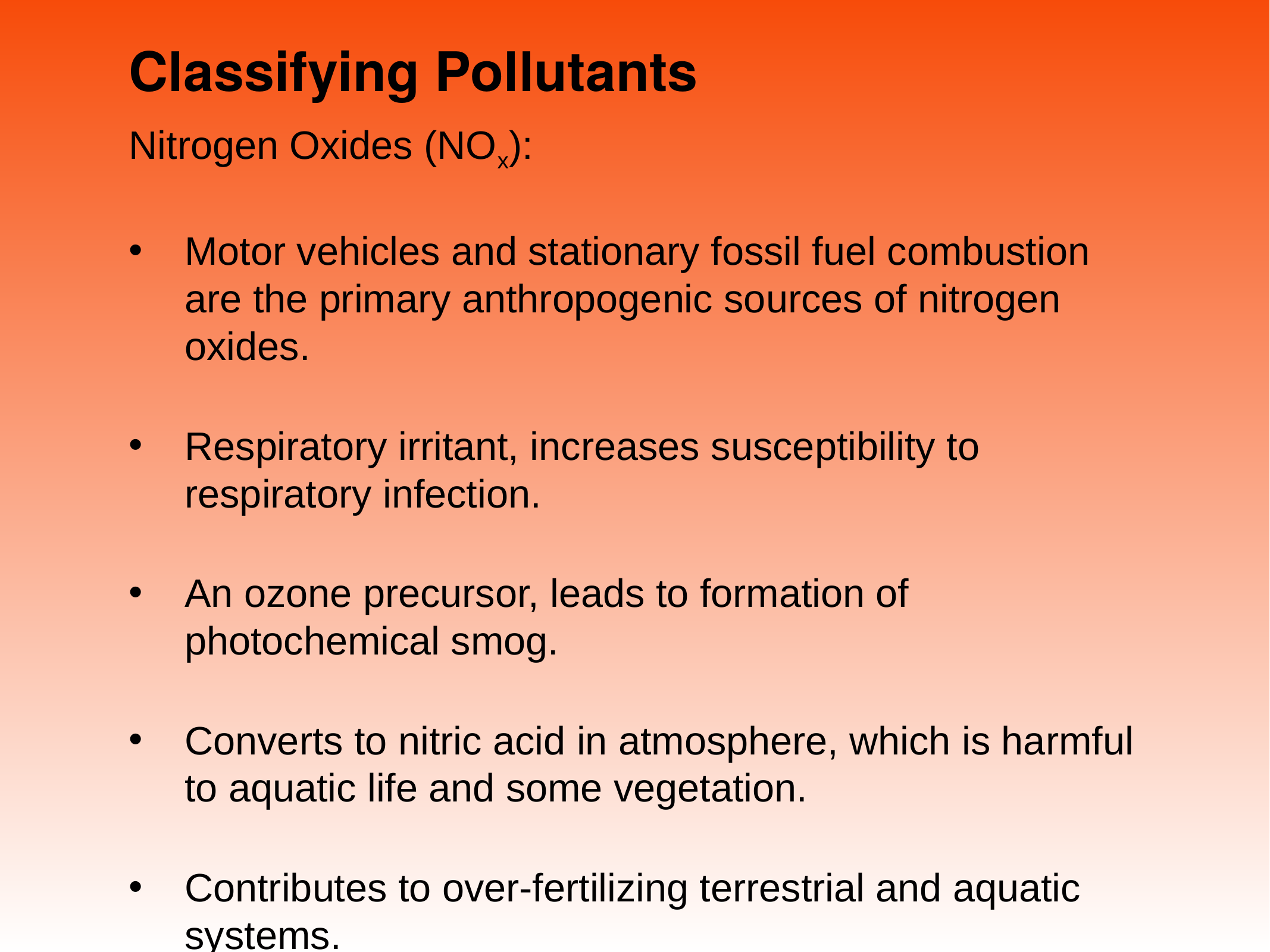

# Classifying Pollutants
Nitrogen Oxides (NOx):
Motor vehicles and stationary fossil fuel combustion are the primary anthropogenic sources of nitrogen oxides.
Respiratory irritant, increases susceptibility to respiratory infection.
An ozone precursor, leads to formation of photochemical smog.
Converts to nitric acid in atmosphere, which is harmful to aquatic life and some vegetation.
Contributes to over-fertilizing terrestrial and aquatic systems.